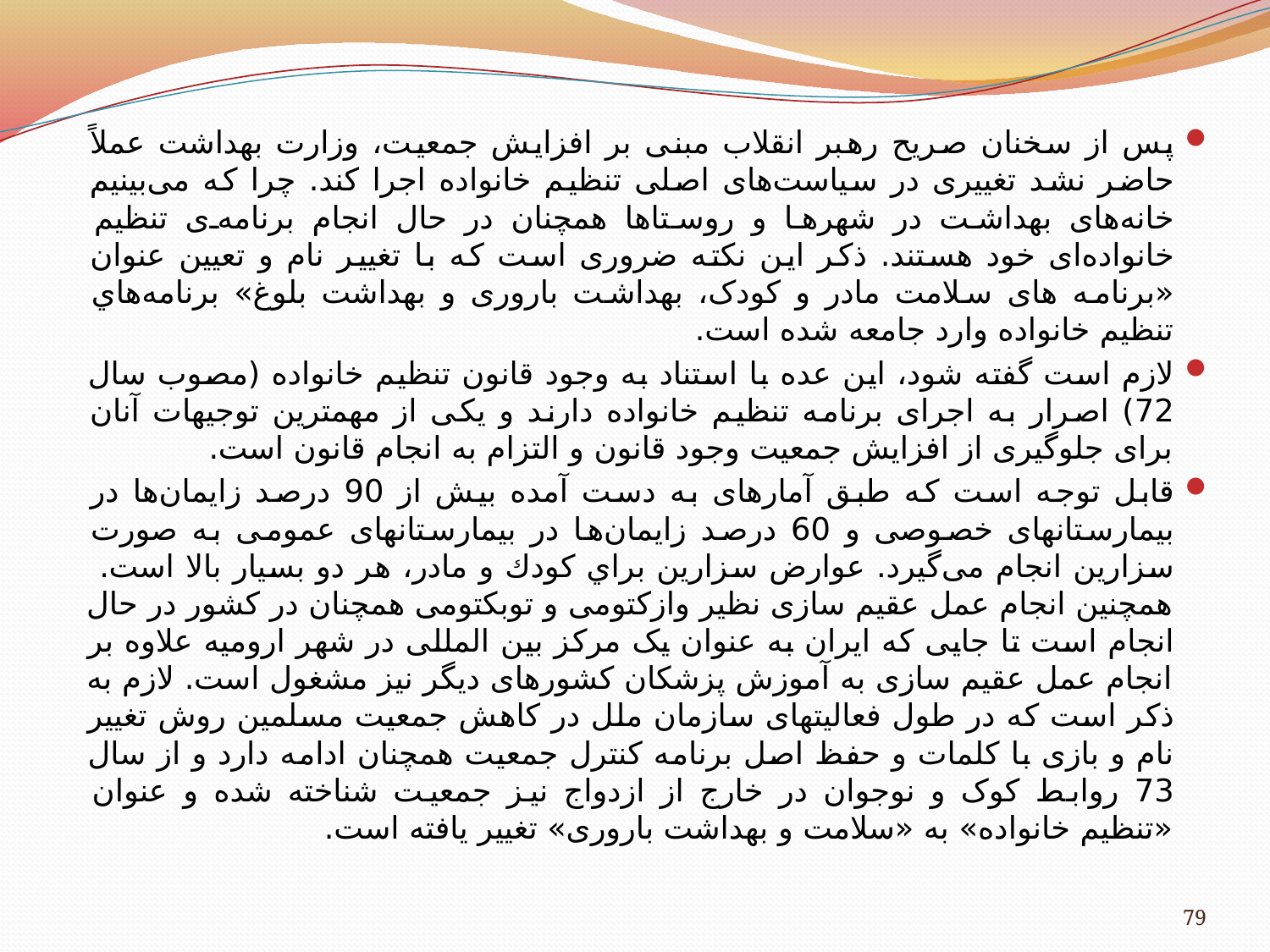

پس از سخنان صریح رهبر انقلاب مبنی بر افزایش جمعیت، وزارت بهداشت عملاً حاضر نشد تغییری در سیاست‌های اصلی تنظیم خانواده اجرا کند. چرا که می‌بینیم خانه‌های بهداشت در شهرها و روستاها همچنان در حال انجام برنامه‌ی تنظیم خانواده‌ای خود هستند. ذکر این نکته ضروری است که با تغییر نام و تعیین عنوان «برنامه های سلامت مادر و کودک، بهداشت باروری و بهداشت بلوغ» برنامه‌هاي تنظيم خانواده وارد جامعه شده است.
لازم است گفته شود، این عده با استناد به وجود قانون تنظیم خانواده (مصوب سال 72) اصرار به اجرای برنامه تنظیم خانواده دارند و یکی از مهمترین توجیهات آنان برای جلوگیری از افزایش جمعیت وجود قانون و التزام به انجام قانون است.
قابل توجه است که طبق آمارهای به دست آمده بيش از 90 درصد زایمان‌ها در بیمارستان­های خصوصی و 60 درصد زایمان‌ها در بیمارستان­های عمومی به صورت سزارین انجام می‌گیرد. عوارض سزارين براي كودك و مادر، هر دو بسيار بالا است.  همچنین انجام عمل عقیم سازی نظیر وازکتومی و توبکتومی همچنان در کشور در حال انجام است تا جایی که ایران به عنوان یک مرکز بین المللی در شهر ارومیه علاوه بر انجام عمل عقیم سازی به آموزش پزشکان کشورهای دیگر نیز مشغول است. لازم به ذکر است که در طول فعالیت­های سازمان ملل در کاهش جمعیت مسلمین روش تغییر نام و بازی با کلمات و حفظ اصل برنامه کنترل جمعیت همچنان ادامه دارد و از سال 73 روابط کوک و نوجوان در خارج از ازدواج نیز جمعیت شناخته شده و عنوان «تنظیم خانواده» به «سلامت و بهداشت باروری» تغییر یافته است.
79